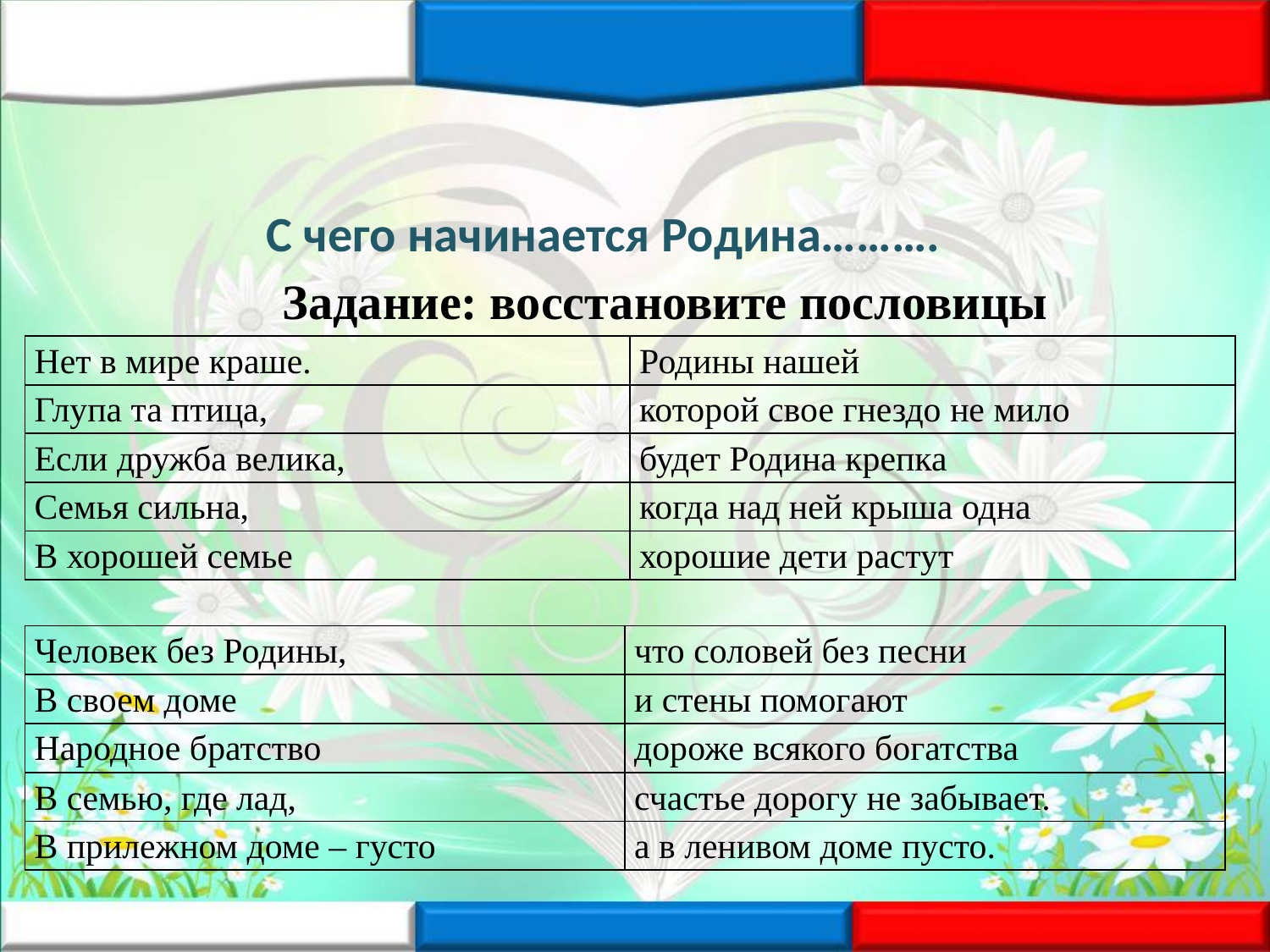

С чего начинается Родина……….

Задание: восстановите пословицы

| Нет в мире краше. | Родины нашей |
| --- | --- |
| Глупа та птица, | которой свое гнездо не мило |
| Если дружба велика, | будет Родина крепка |
| Семья сильна, | когда над ней крыша одна |
| В хорошей семье | хорошие дети растут |

| Человек без Родины, | что соловей без песни |
| --- | --- |
| В своем доме | и стены помогают |
| Народное братство | дороже всякого богатства |
| В семью, где лад, | счастье дорогу не забывает. |
| В прилежном доме – густо | а в ленивом доме пусто. |